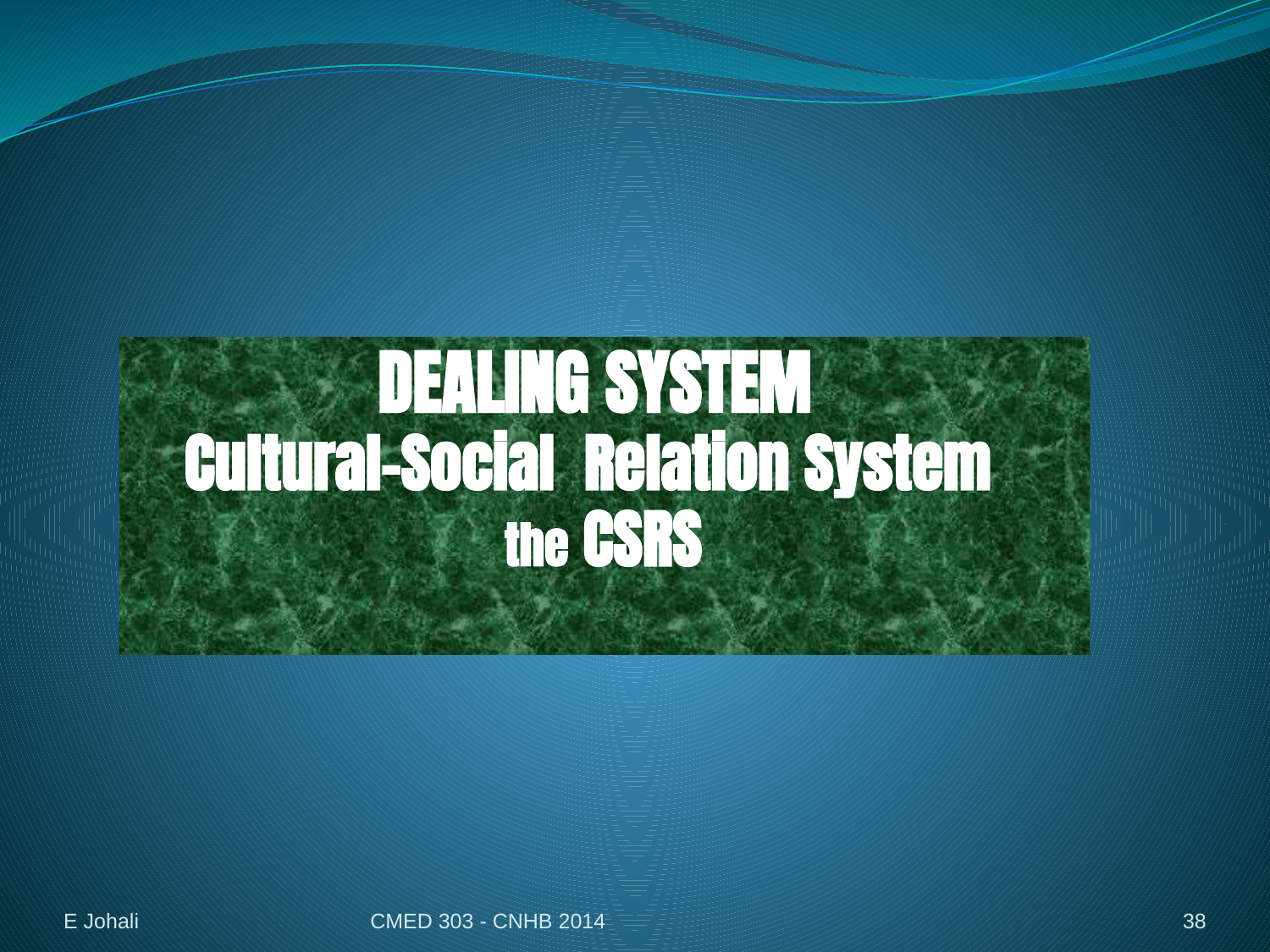

# DEALING SYSTEM Cultural-Social  Relation System the CSRS
E Johali
CMED 303 - CNHB 2014
38